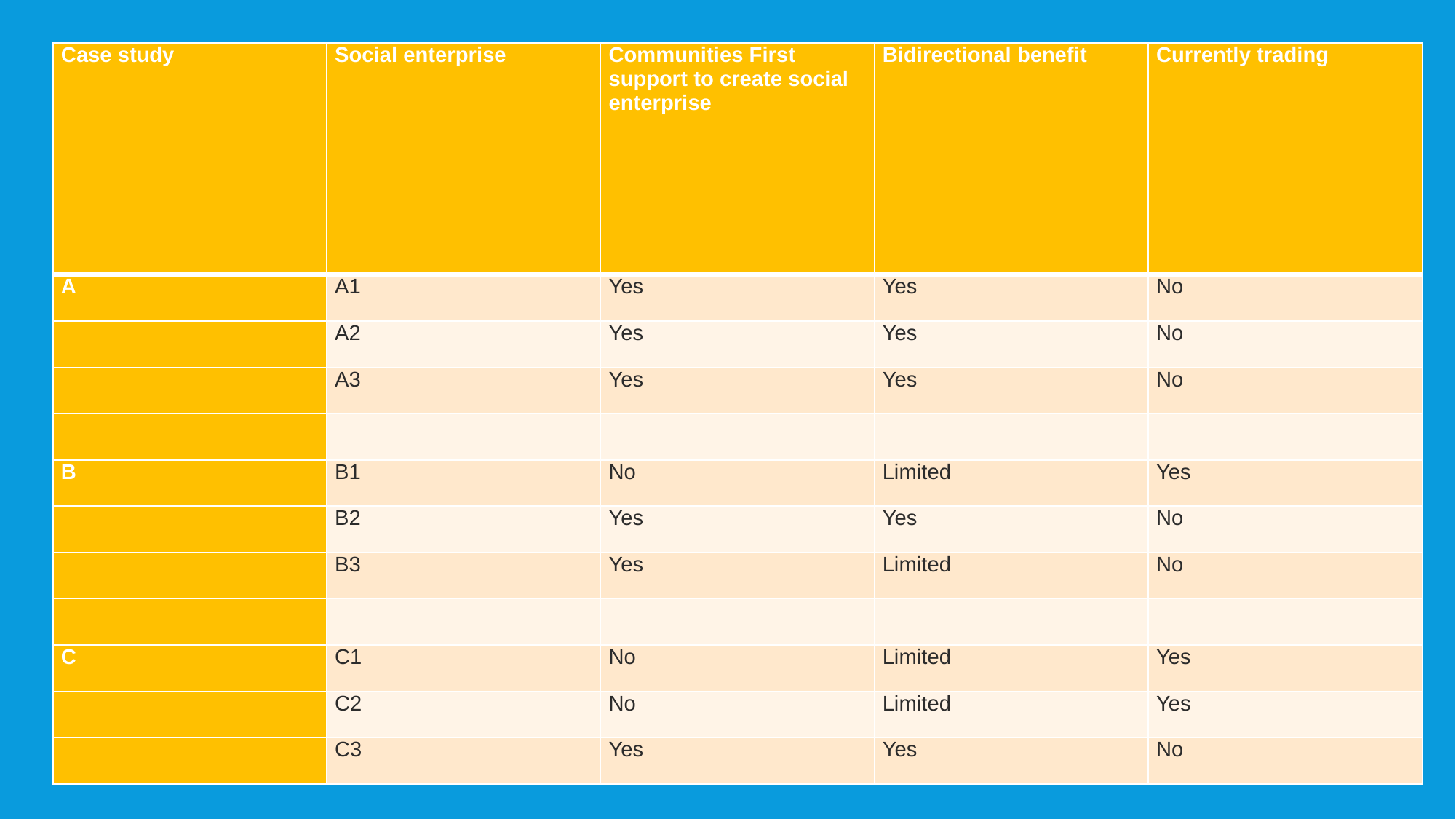

| Case study | Social enterprise | Communities First support to create social enterprise | Bidirectional benefit | Currently trading |
| --- | --- | --- | --- | --- |
| A | A1 | Yes | Yes | No |
|  | A2 | Yes | Yes | No |
|  | A3 | Yes | Yes | No |
|  |  |  |  |  |
| B | B1 | No | Limited | Yes |
|  | B2 | Yes | Yes | No |
|  | B3 | Yes | Limited | No |
|  |  |  |  |  |
| C | C1 | No | Limited | Yes |
|  | C2 | No | Limited | Yes |
|  | C3 | Yes | Yes | No |